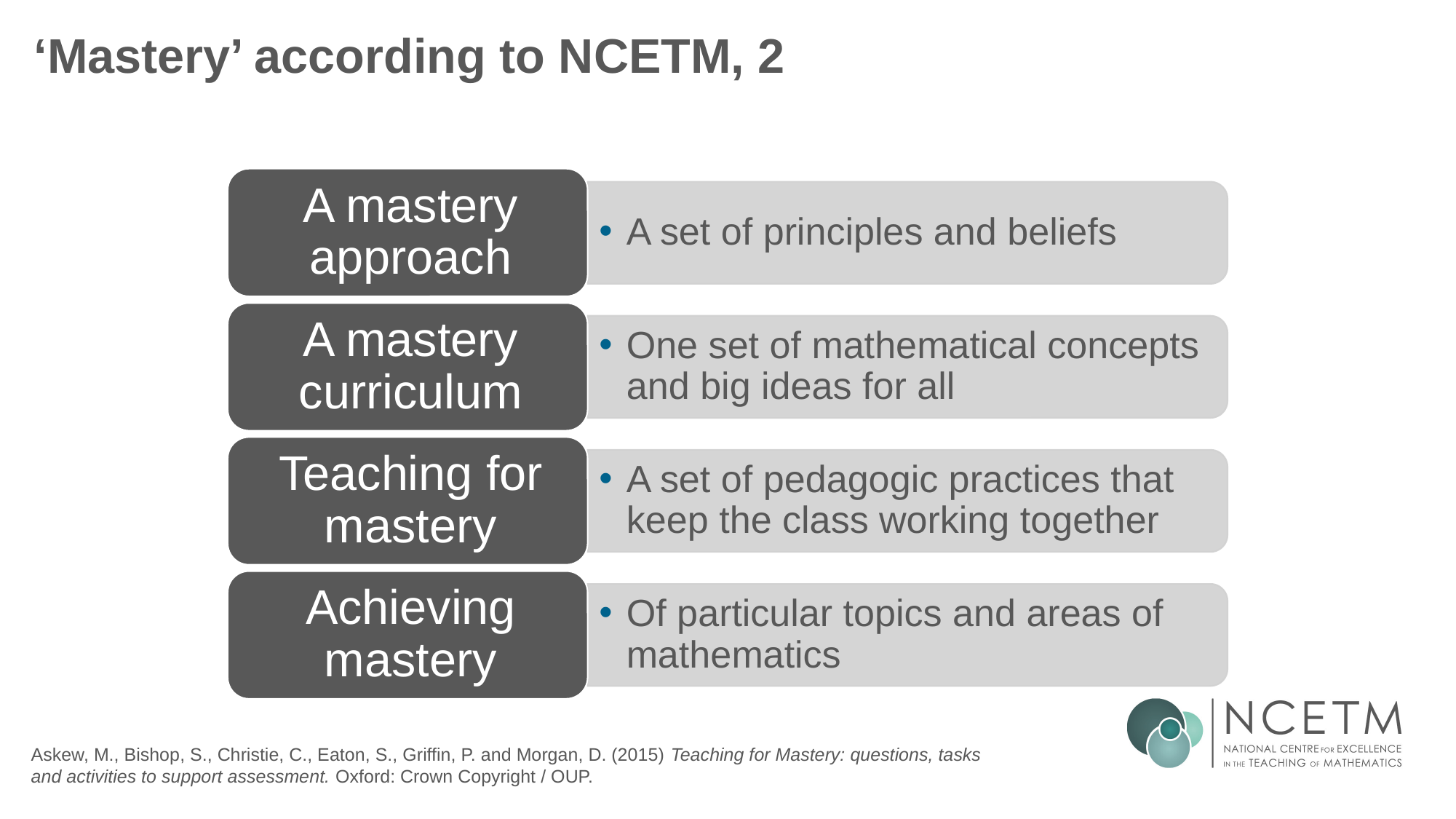

# ‘Mastery’ according to NCETM, 2
A set of principles and beliefs
A mastery approach
One set of mathematical concepts and big ideas for all
A mastery curriculum
A set of pedagogic practices that keep the class working together
Teaching for mastery
Of particular topics and areas of mathematics
Achieving mastery
Askew, M., Bishop, S., Christie, C., Eaton, S., Griffin, P. and Morgan, D. (2015) Teaching for Mastery: questions, tasks and activities to support assessment. Oxford: Crown Copyright / OUP.